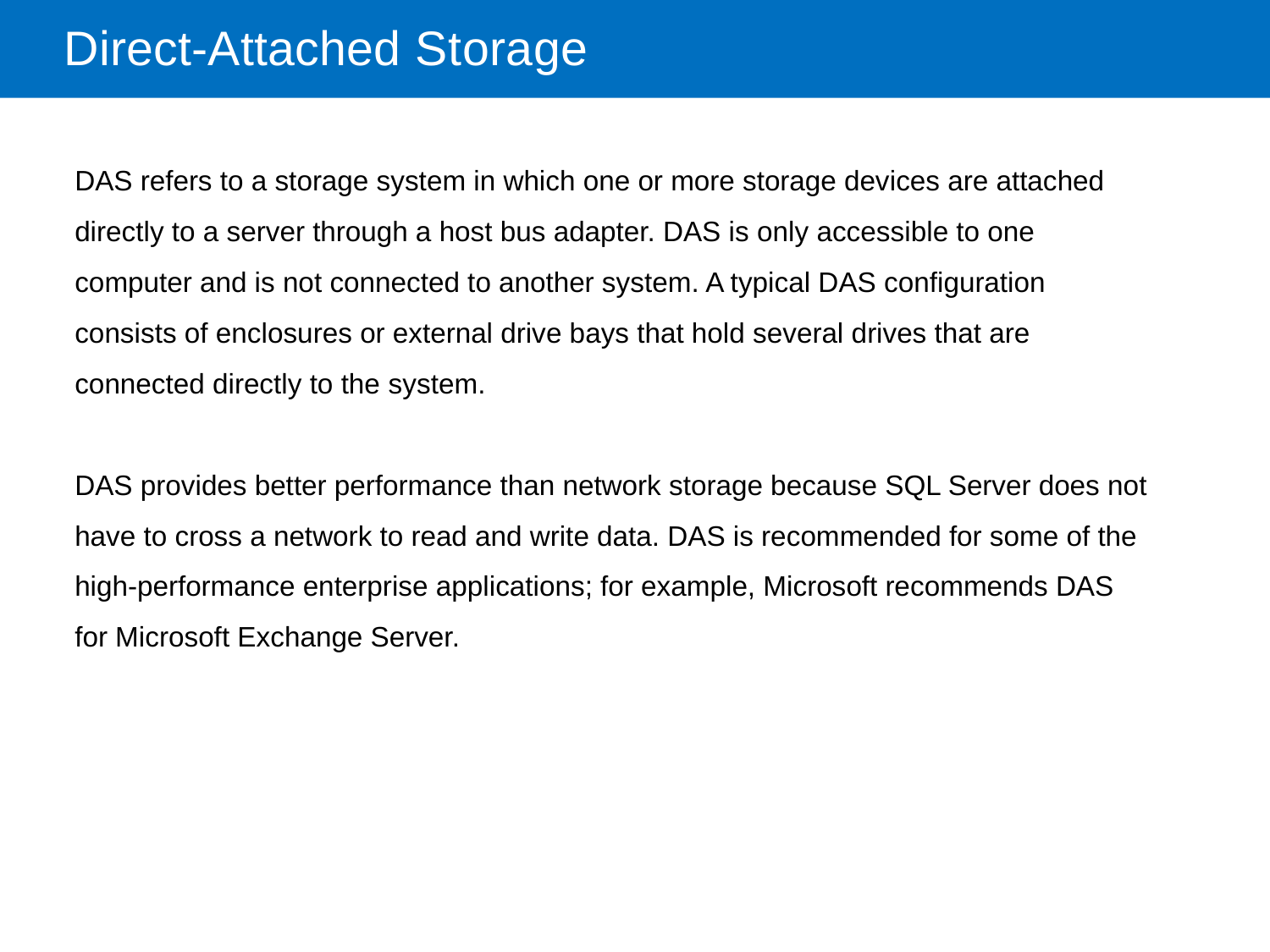

# Direct-Attached Storage
DAS refers to a storage system in which one or more storage devices are attached directly to a server through a host bus adapter. DAS is only accessible to one computer and is not connected to another system. A typical DAS configuration consists of enclosures or external drive bays that hold several drives that are connected directly to the system.

DAS provides better performance than network storage because SQL Server does not have to cross a network to read and write data. DAS is recommended for some of the high-performance enterprise applications; for example, Microsoft recommends DAS for Microsoft Exchange Server.